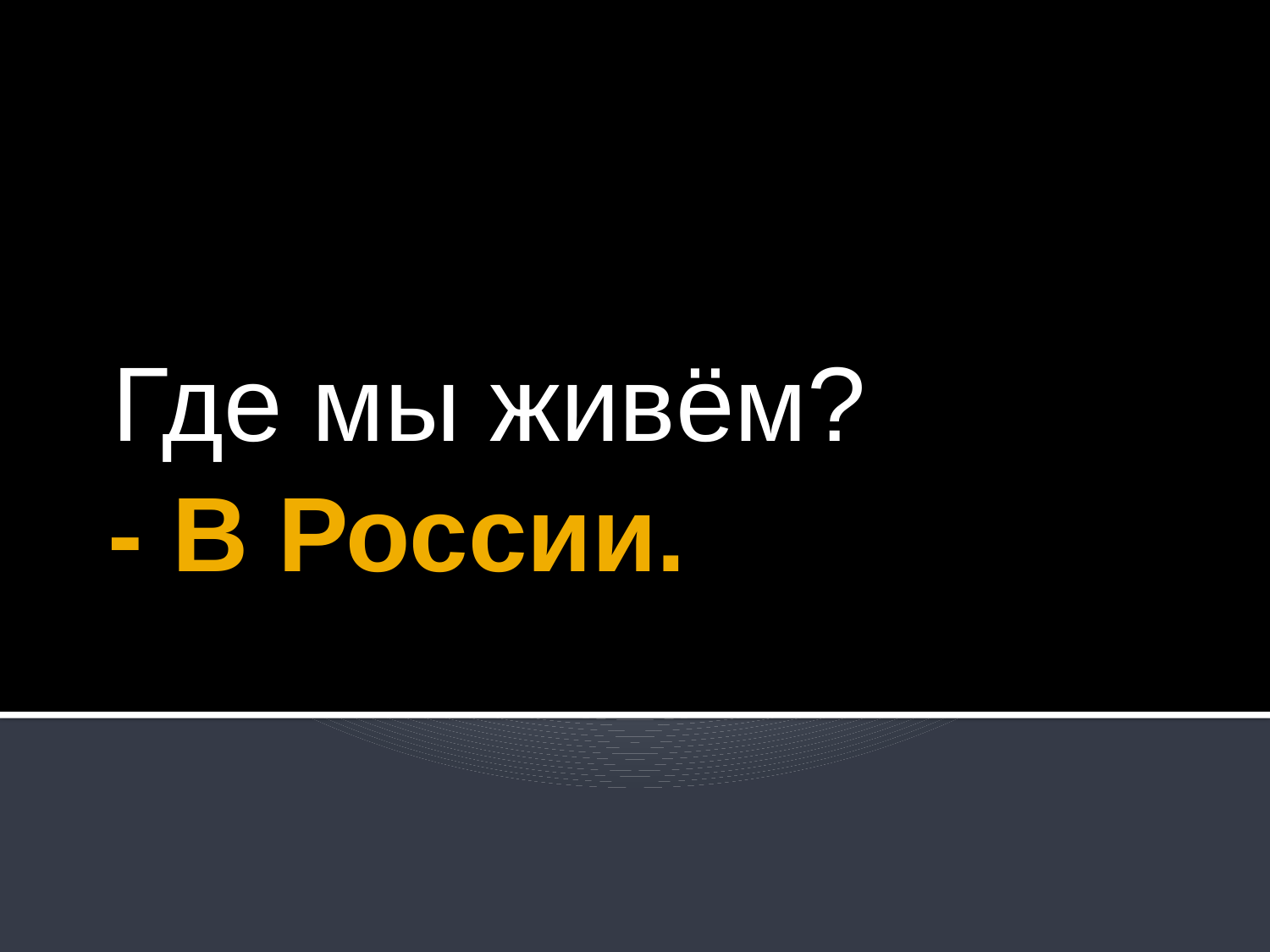

Где мы живём?
# - В России.